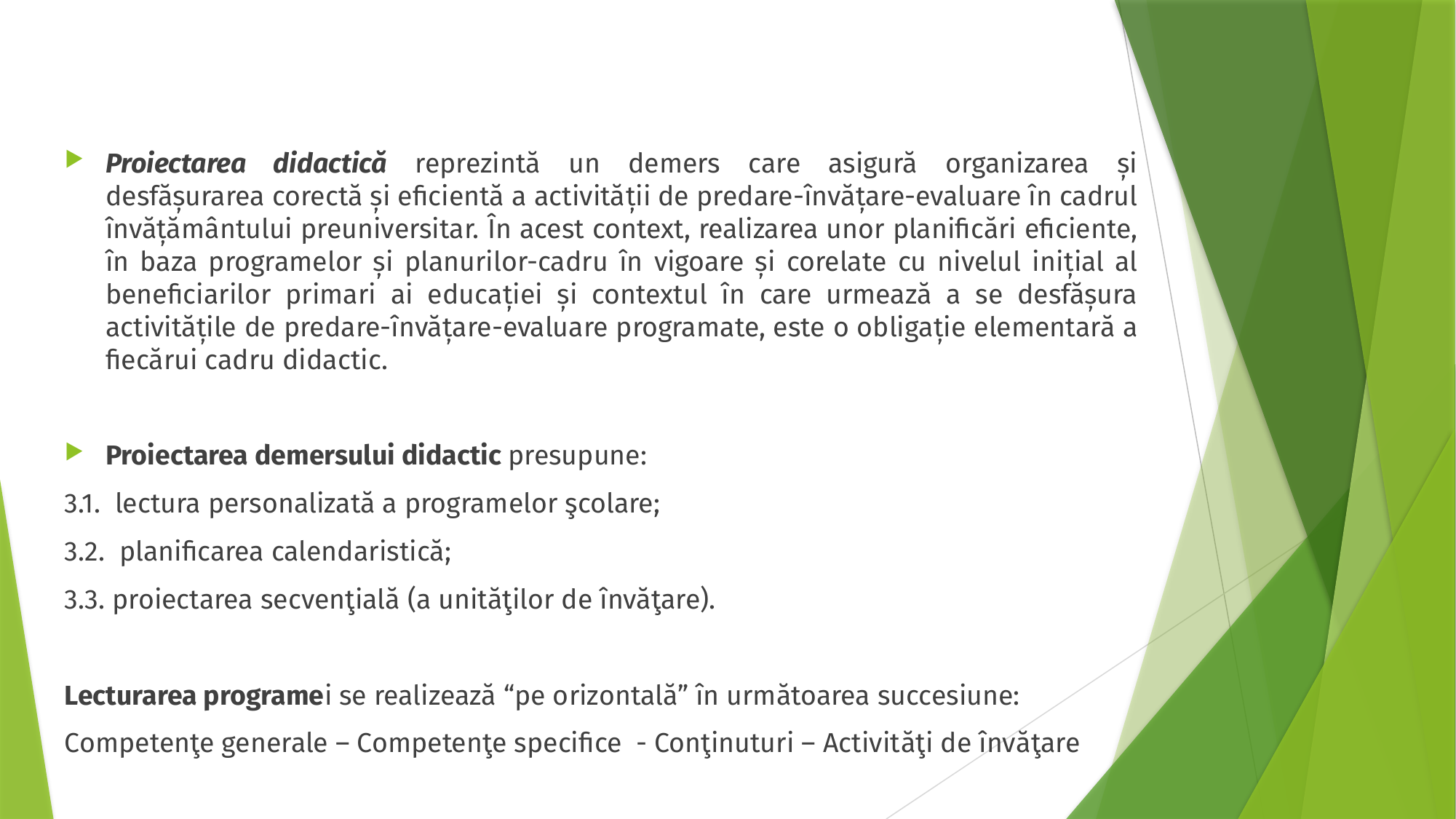

Proiectarea didactică reprezintă un demers care asigură organizarea și desfășurarea corectă și eficientă a activității de predare-învățare-evaluare în cadrul învățământului preuniversitar. În acest context, realizarea unor planificări eficiente, în baza programelor și planurilor-cadru în vigoare și corelate cu nivelul inițial al beneficiarilor primari ai educației și contextul în care urmează a se desfășura activitățile de predare-învățare-evaluare programate, este o obligație elementară a fiecărui cadru didactic.

Proiectarea demersului didactic presupune:
3.1.  lectura personalizată a programelor şcolare;
3.2.  planificarea calendaristică;
3.3. proiectarea secvenţială (a unităţilor de învăţare).

Lecturarea programei se realizează “pe orizontală” în următoarea succesiune:
Competenţe generale – Competenţe specifice  - Conţinuturi – Activităţi de învăţare